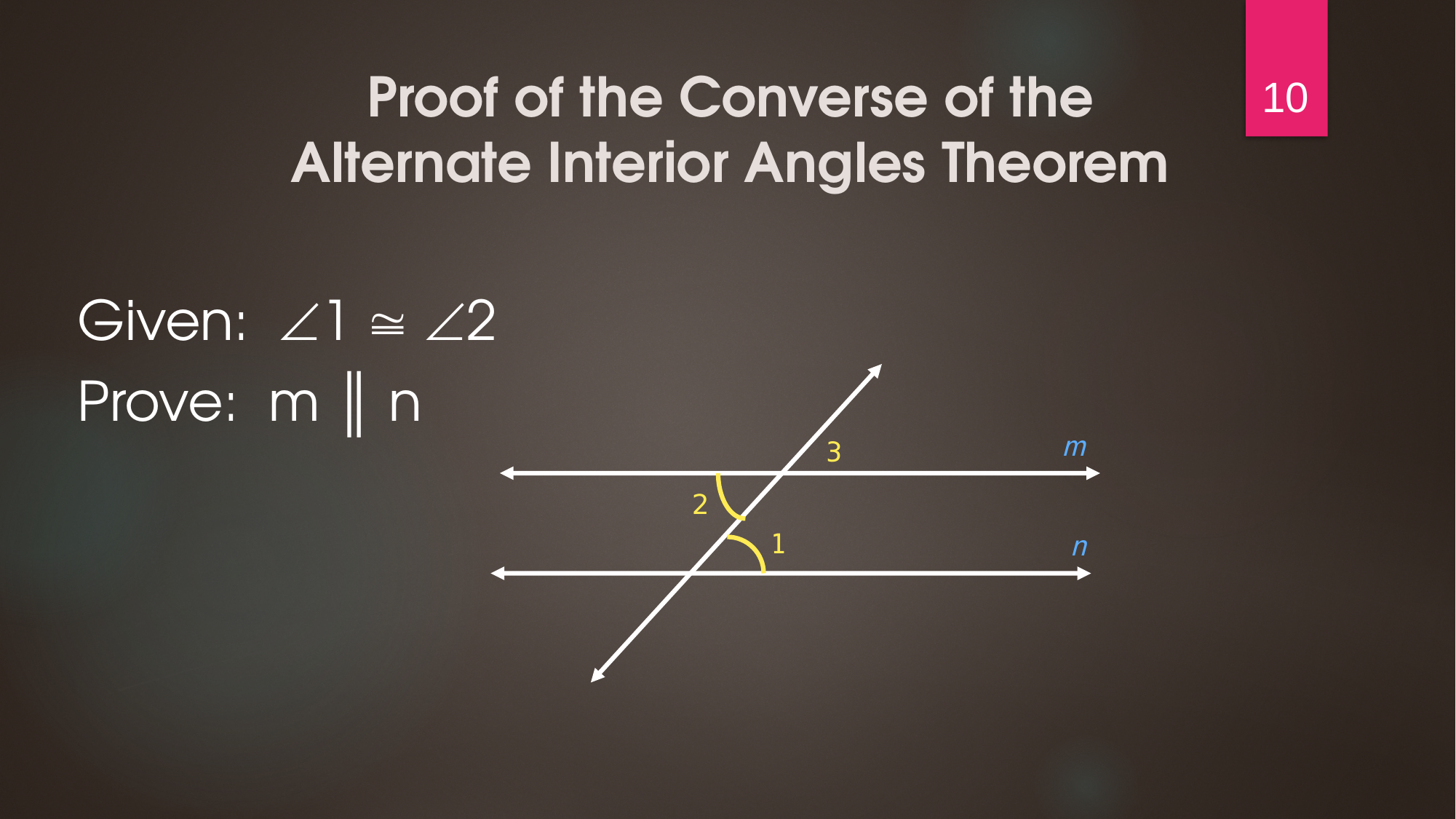

10
# Proof of the Converse of the Alternate Interior Angles Theorem
Given:  ∠1 ≅ ∠2
Prove:  m ║ n

m
3

2
1
n